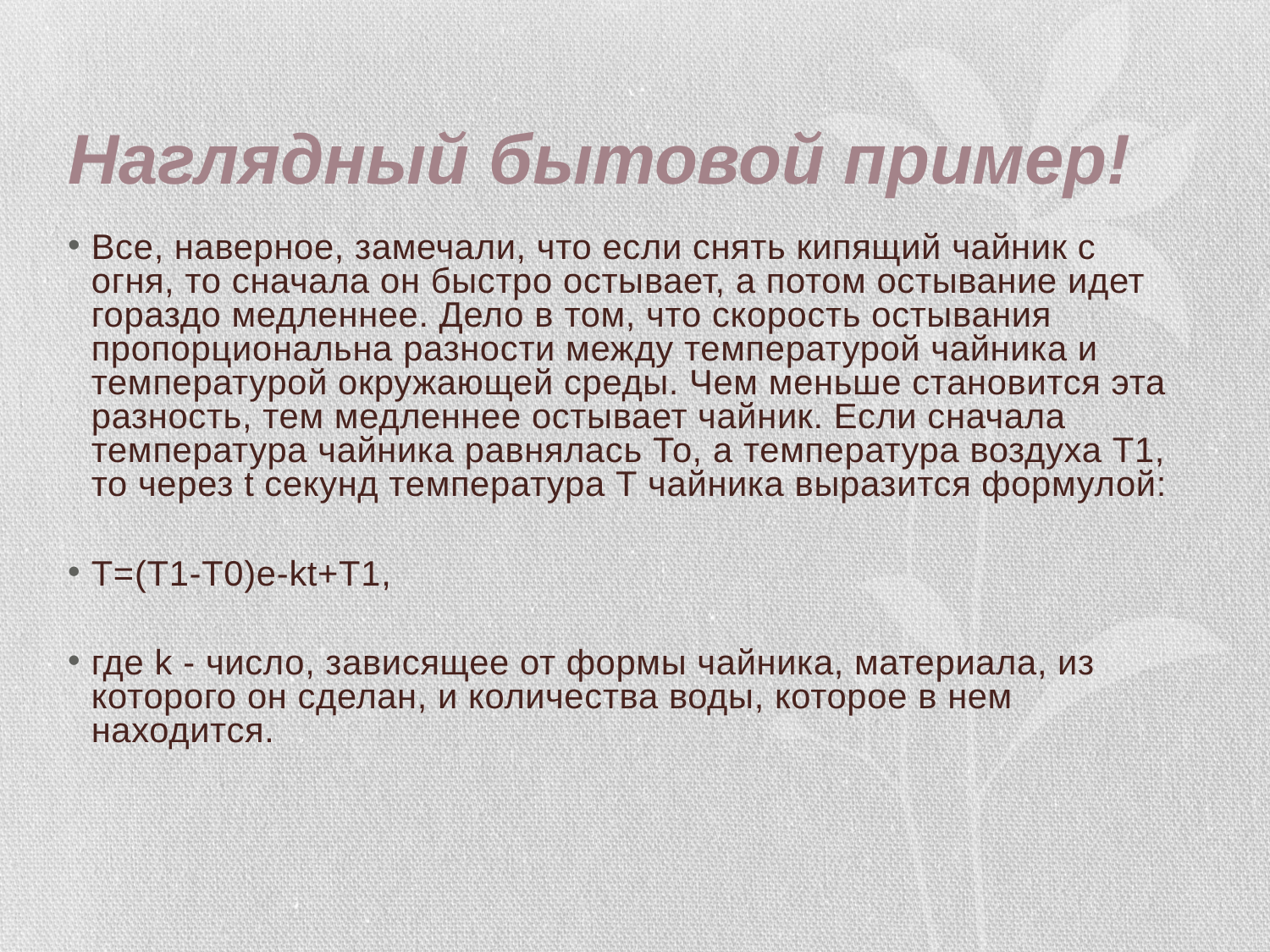

# Наглядный бытовой пример!
Все, наверное, замечали, что если снять кипящий чайник с огня, то сначала он быстро остывает, а потом остывание идет гораздо медленнее. Дело в том, что скорость остывания пропорциональна разности между температурой чайника и температурой окружающей среды. Чем меньше становится эта разность, тем медленнее остывает чайник. Если сначала температура чайника равнялась То, а температура воздуха T1, то через t секунд температура Т чайника выразится формулой:

T=(T1-T0)e-kt+T1,

где k - число, зависящее от формы чайника, материала, из которого он сделан, и количества воды, которое в нем находится.